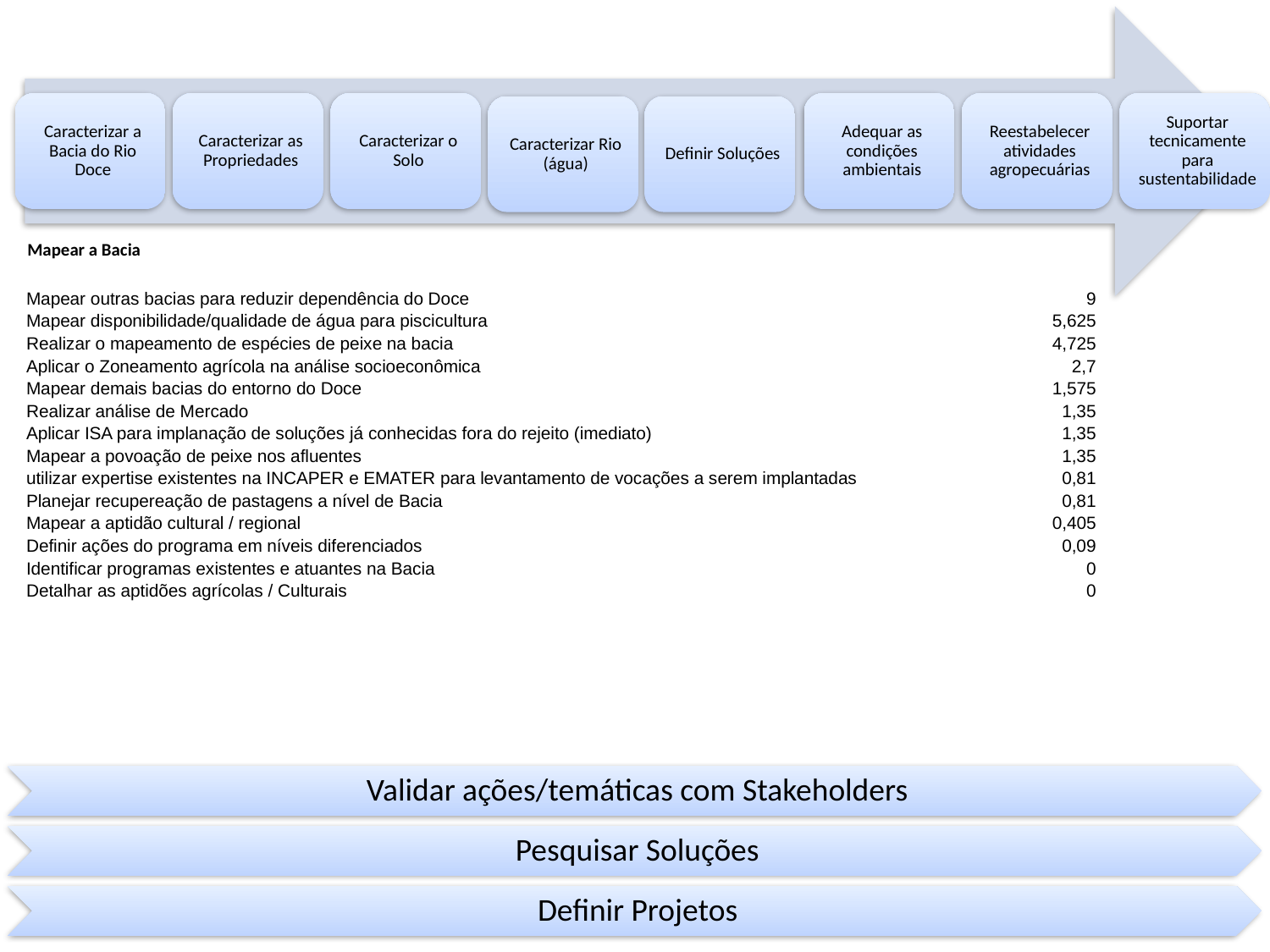

Caracterizar a Bacia do Rio Doce
Caracterizar as Propriedades
Caracterizar o Solo
Definir Soluções
Caracterizar Rio (água)
Adequar as condições ambientais
Reestabelecer atividades agropecuárias
Suportar tecnicamente para sustentabilidade
Mapear a Bacia
| Mapear outras bacias para reduzir dependência do Doce | 9 |
| --- | --- |
| Mapear disponibilidade/qualidade de água para piscicultura | 5,625 |
| Realizar o mapeamento de espécies de peixe na bacia | 4,725 |
| Aplicar o Zoneamento agrícola na análise socioeconômica | 2,7 |
| Mapear demais bacias do entorno do Doce | 1,575 |
| Realizar análise de Mercado | 1,35 |
| Aplicar ISA para implanação de soluções já conhecidas fora do rejeito (imediato) | 1,35 |
| Mapear a povoação de peixe nos afluentes | 1,35 |
| utilizar expertise existentes na INCAPER e EMATER para levantamento de vocações a serem implantadas | 0,81 |
| Planejar recupereação de pastagens a nível de Bacia | 0,81 |
| Mapear a aptidão cultural / regional | 0,405 |
| Definir ações do programa em níveis diferenciados | 0,09 |
| Identificar programas existentes e atuantes na Bacia | 0 |
| Detalhar as aptidões agrícolas / Culturais | 0 |
Validar ações/temáticas com Stakeholders
Pesquisar Soluções
Definir Projetos